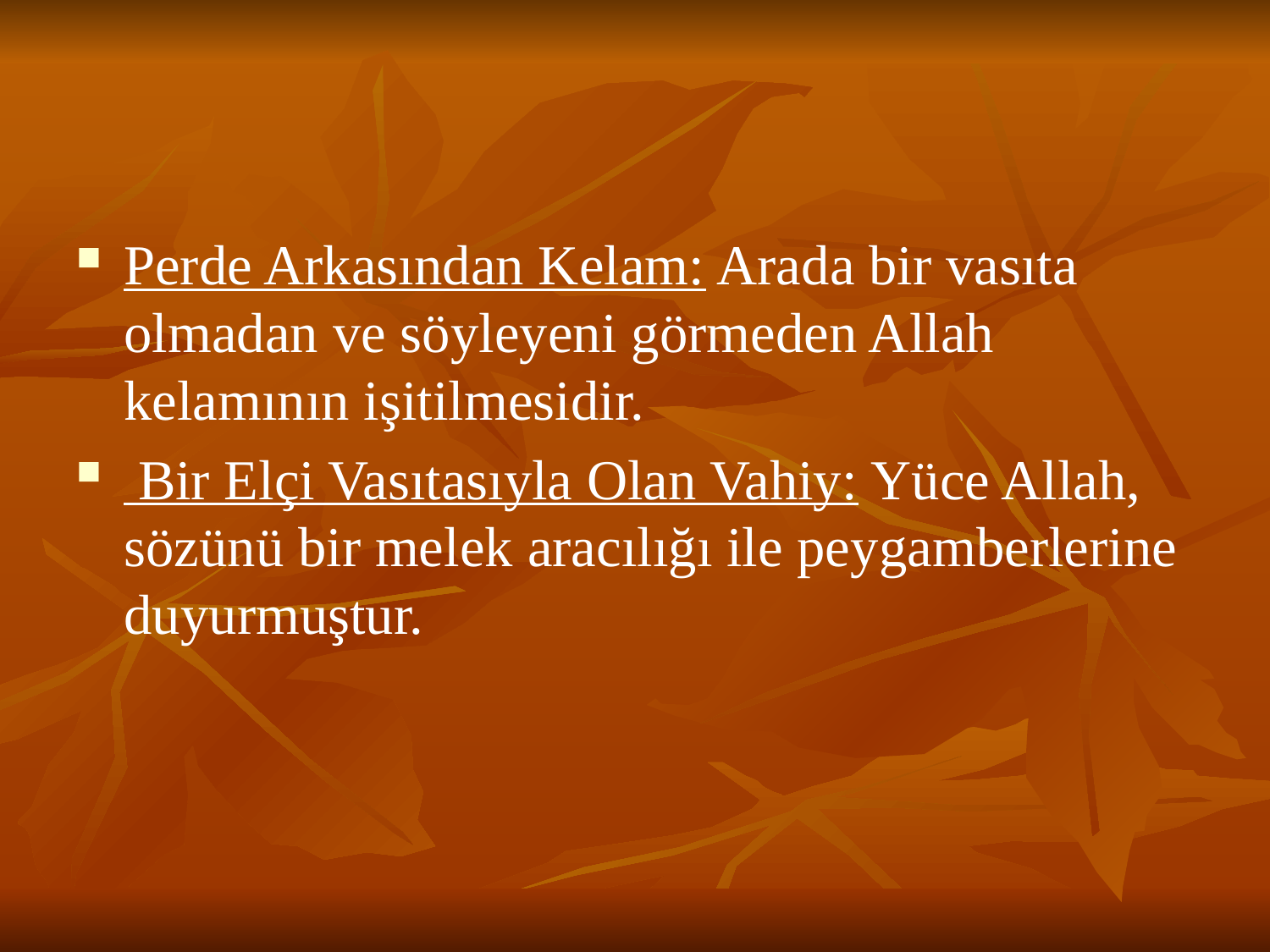

Perde Arkasından Kelam: Arada bir vasıta olmadan ve söyleyeni görmeden Allah kelamının işitilmesidir.
 Bir Elçi Vasıtasıyla Olan Vahiy: Yüce Allah, sözünü bir melek aracılığı ile peygamberlerine duyurmuştur.